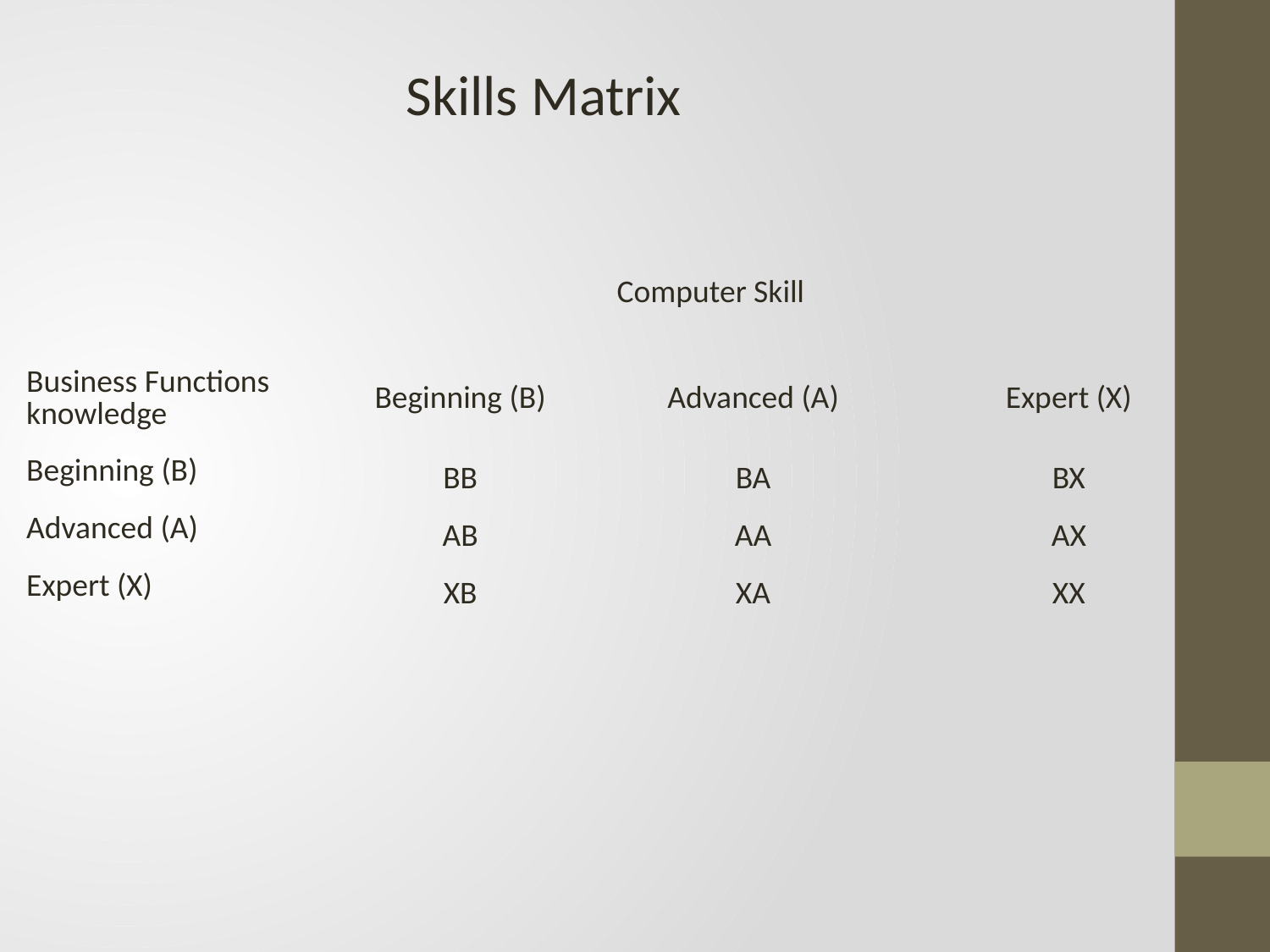

Skills Matrix
Computer Skill
| Business Functions knowledge | Beginning (B) | Advanced (A) | Expert (X) |
| --- | --- | --- | --- |
| Beginning (B) | BB | BA | BX |
| Advanced (A) | AB | AA | AX |
| Expert (X) | XB | XA | XX |